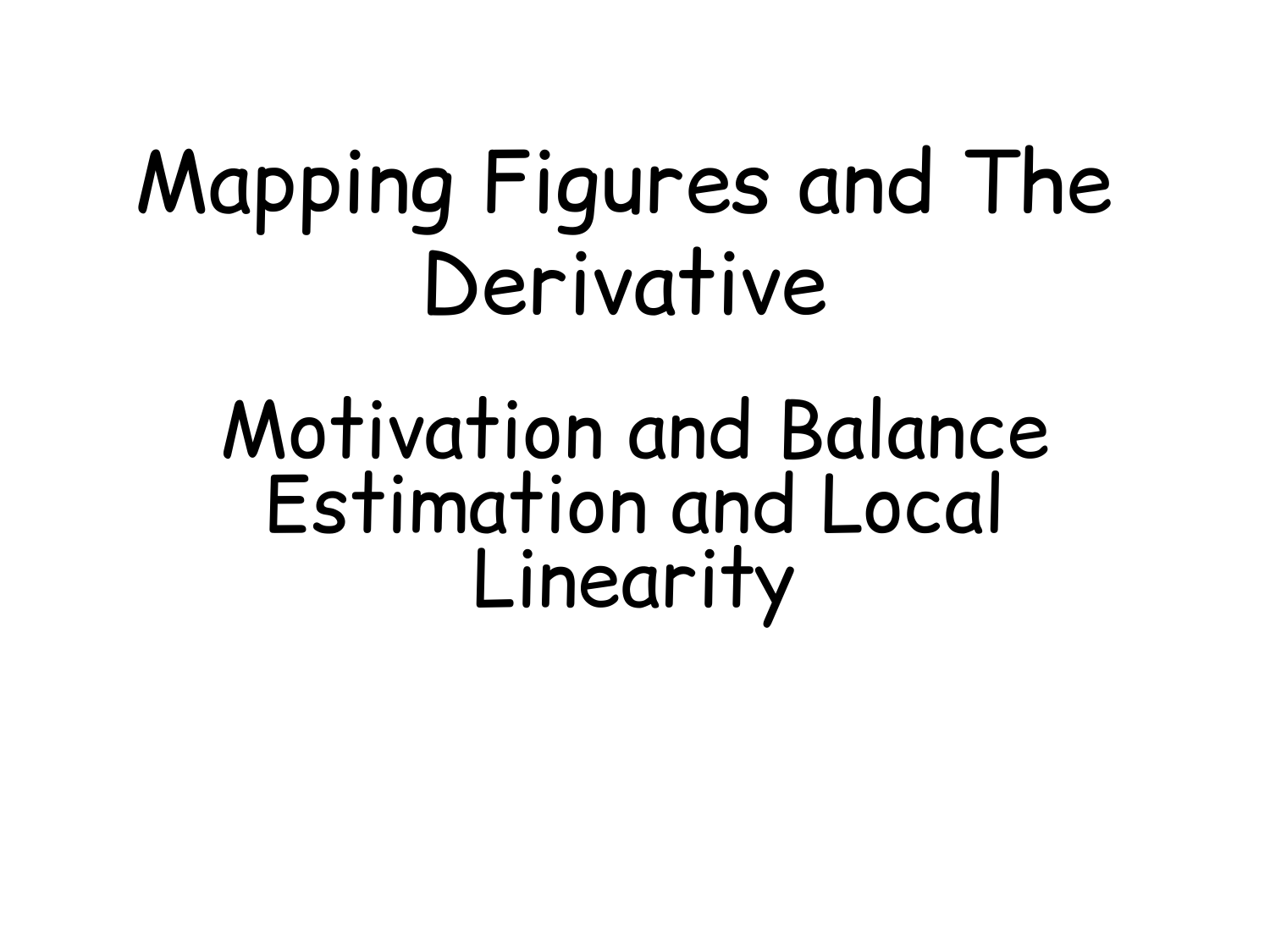

# Mapping Figures and The Derivative
Motivation and Balance Estimation and Local Linearity